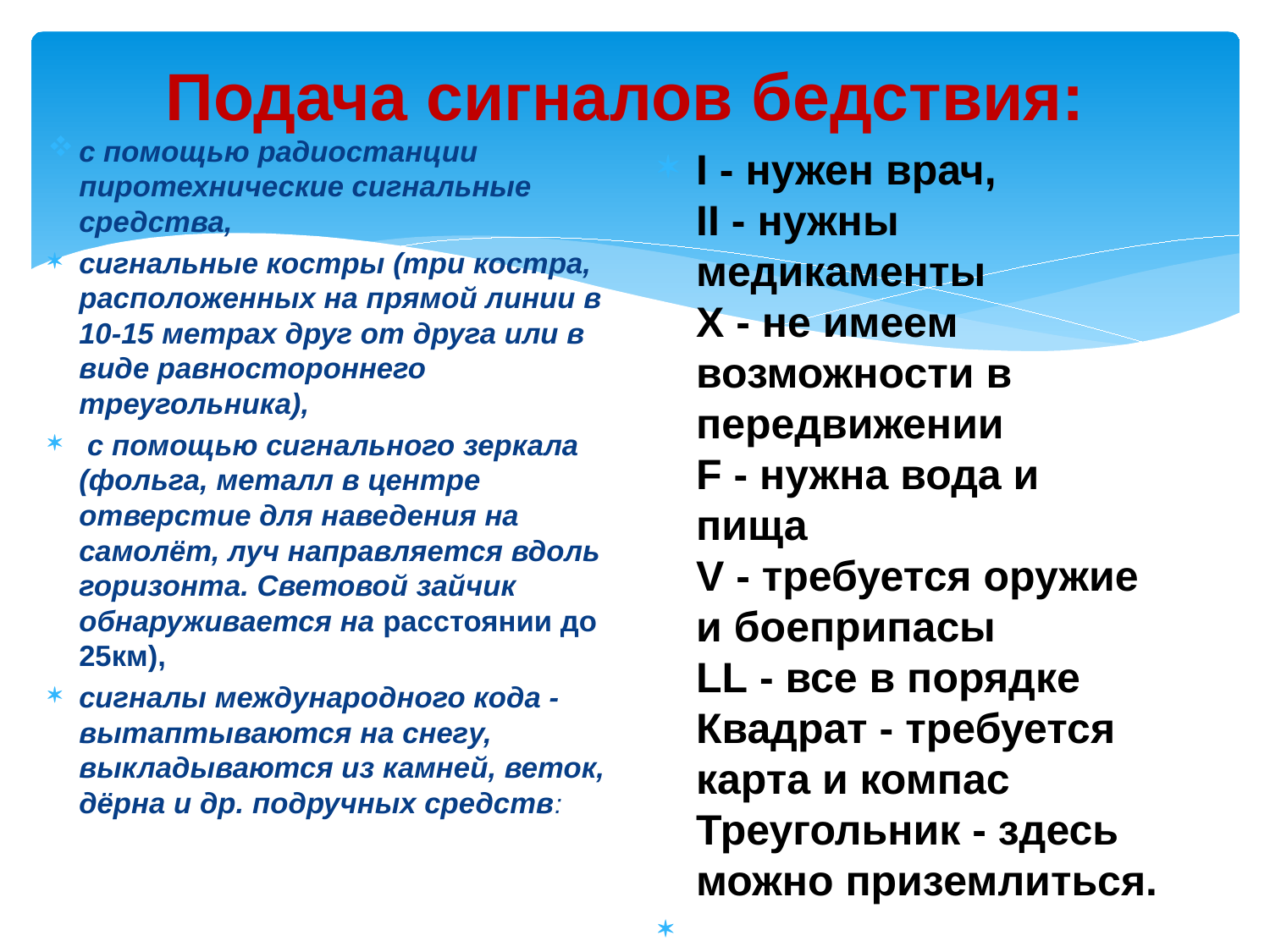

# Подача сигналов бедствия:
с помощью радиостанции пиротехнические сигнальные средства,
сигнальные костры (три костра, расположенных на прямой линии в 10-15 метрах друг от друга или в виде равностороннего треугольника),
 с помощью сигнального зеркала (фольга, металл в центре отверстие для наведения на самолёт, луч направляется вдоль горизонта. Световой зайчик обнаруживается на расстоянии до 25км),
сигналы международного кода - вытаптываются на снегу, выкладываются из камней, веток, дёрна и др. подручных средств:
I - нужен врач,
II - нужны медикаменты 
X - не имеем возможности в передвижении 
F - нужна вода и пища 
V - требуется оружие и боеприпасы 
LL - все в порядке 
Квадрат - требуется карта и компас 
Треугольник - здесь можно приземлиться.